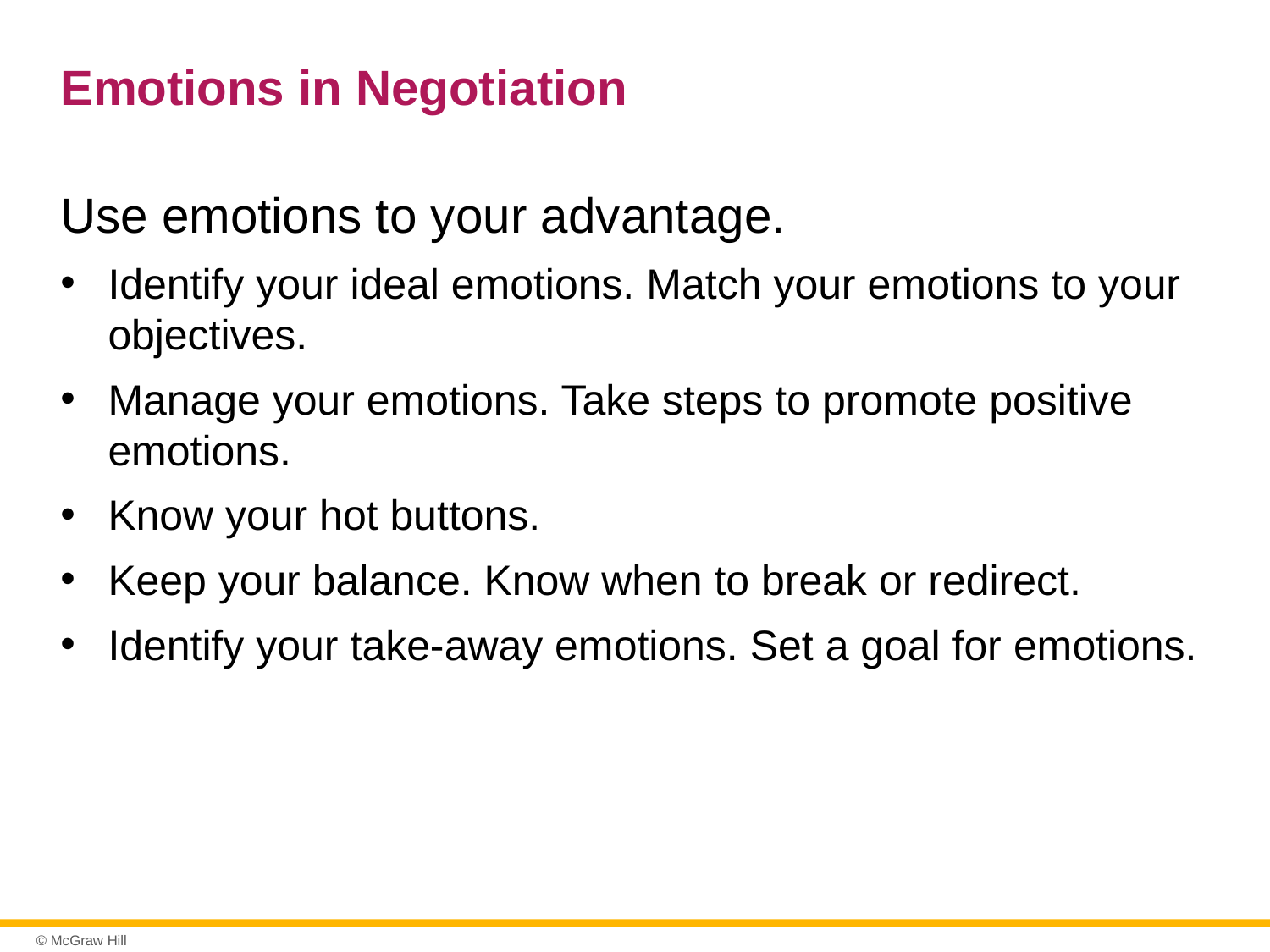

# Emotions in Negotiation
Use emotions to your advantage.
Identify your ideal emotions. Match your emotions to your objectives.
Manage your emotions. Take steps to promote positive emotions.
Know your hot buttons.
Keep your balance. Know when to break or redirect.
Identify your take-away emotions. Set a goal for emotions.